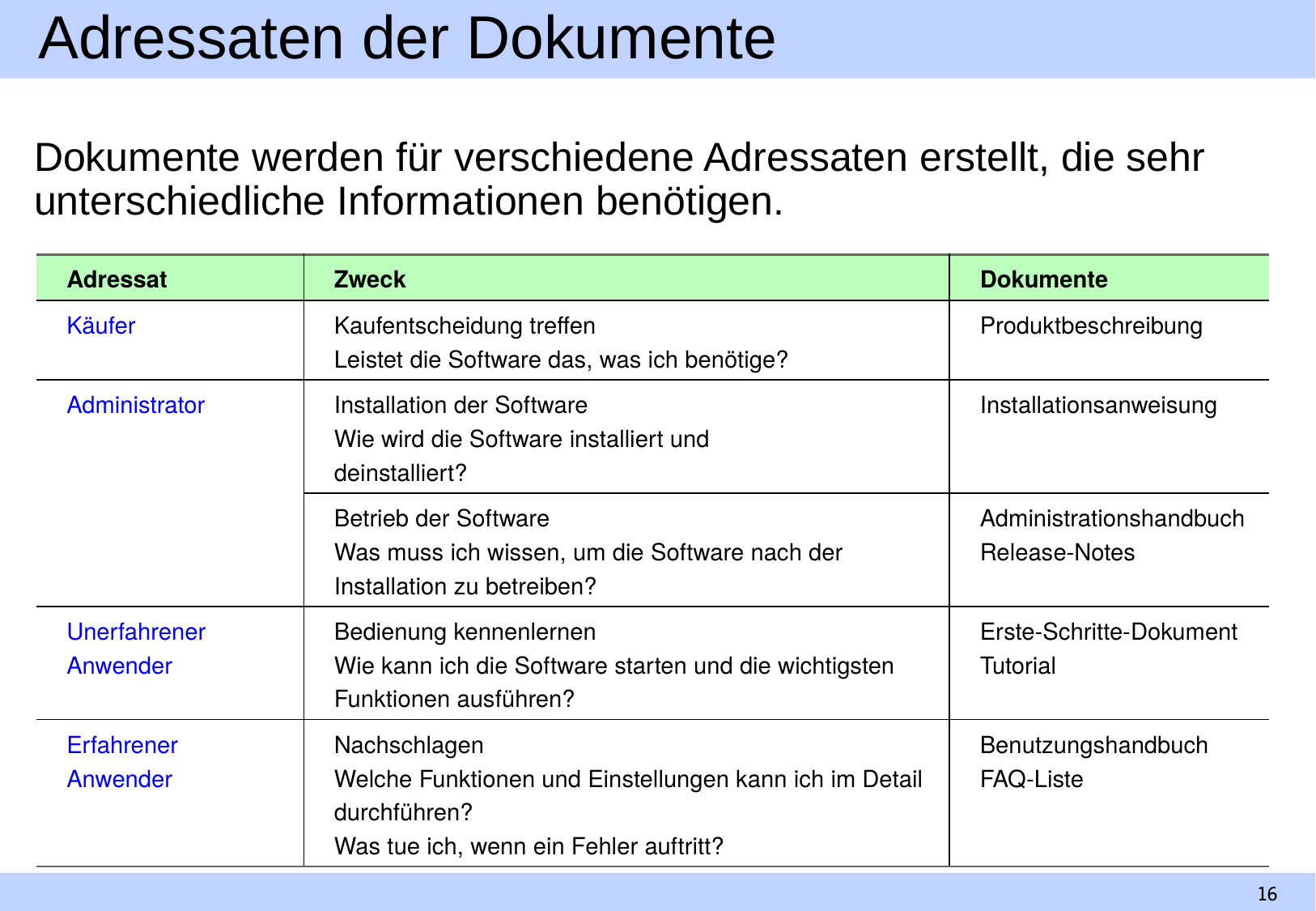

# Adressaten der Dokumente
Dokumente werden für verschiedene Adressaten erstellt, die sehr unterschiedliche Informationen benötigen.
| Adressat | Zweck | Dokumente |
| --- | --- | --- |
| Käufer | Kaufentscheidung treffen Leistet die Software das, was ich benötige? | Produktbeschreibung |
| Administrator | Installation der Software Wie wird die Software installiert und deinstalliert? | Installationsanweisung |
|  | Betrieb der Software Was muss ich wissen, um die Software nach der Installation zu betreiben? | Administrationshandbuch Release-Notes |
| Unerfahrener Anwender | Bedienung kennenlernen Wie kann ich die Software starten und die wichtigsten Funktionen ausführen? | Erste-Schritte-Dokument Tutorial |
| Erfahrener Anwender | Nachschlagen Welche Funktionen und Einstellungen kann ich im Detail durchführen? Was tue ich, wenn ein Fehler auftritt? | Benutzungshandbuch FAQ-Liste |
16